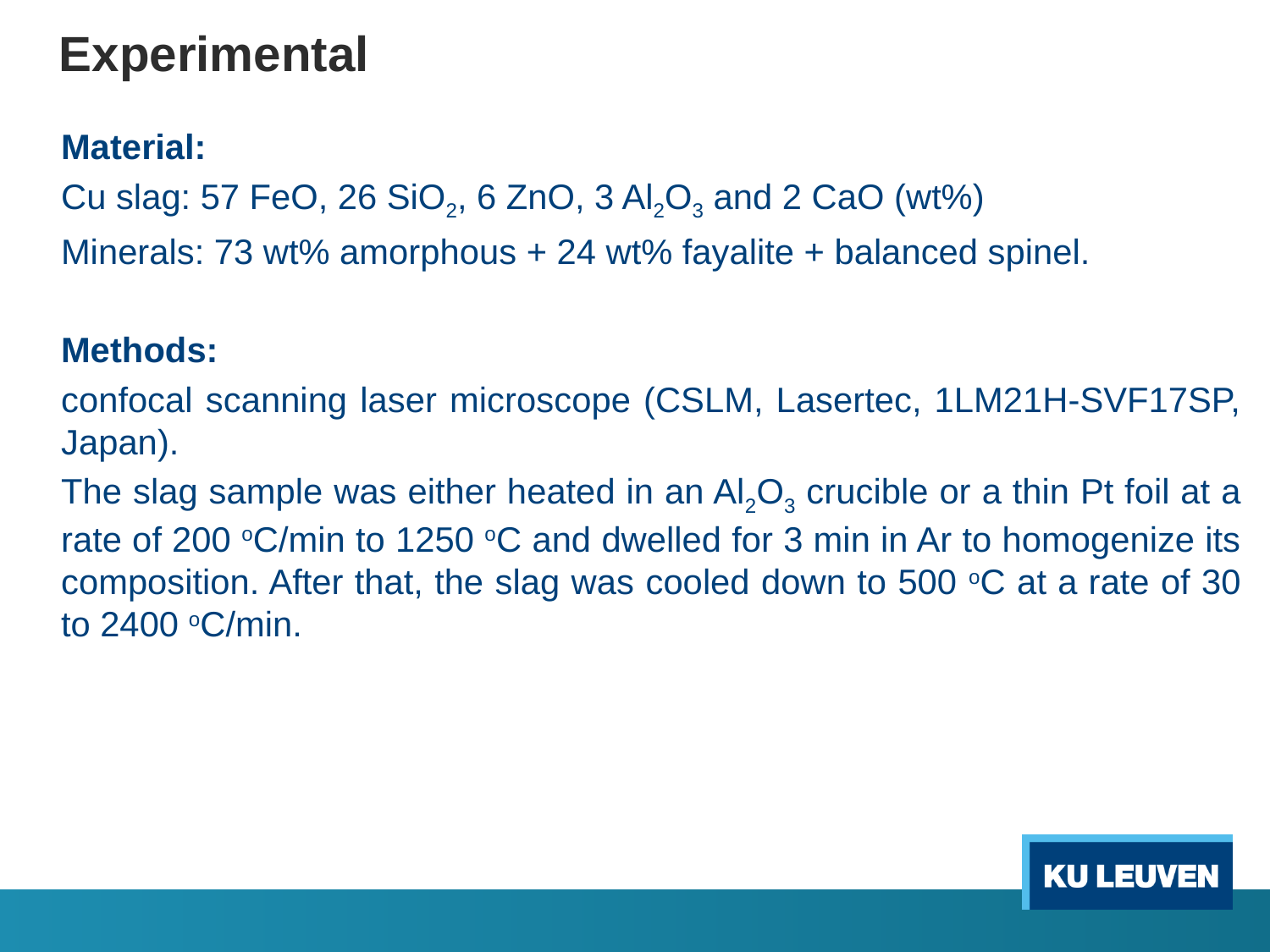

Experimental
Material:
Cu slag: 57 FeO, 26 SiO2, 6 ZnO, 3 Al2O3 and 2 CaO (wt%)
Minerals: 73 wt% amorphous + 24 wt% fayalite + balanced spinel.

Methods:
confocal scanning laser microscope (CSLM, Lasertec, 1LM21H-SVF17SP, Japan).
The slag sample was either heated in an Al2O3 crucible or a thin Pt foil at a rate of 200 oC/min to 1250 oC and dwelled for 3 min in Ar to homogenize its composition. After that, the slag was cooled down to 500 oC at a rate of 30 to 2400 oC/min.